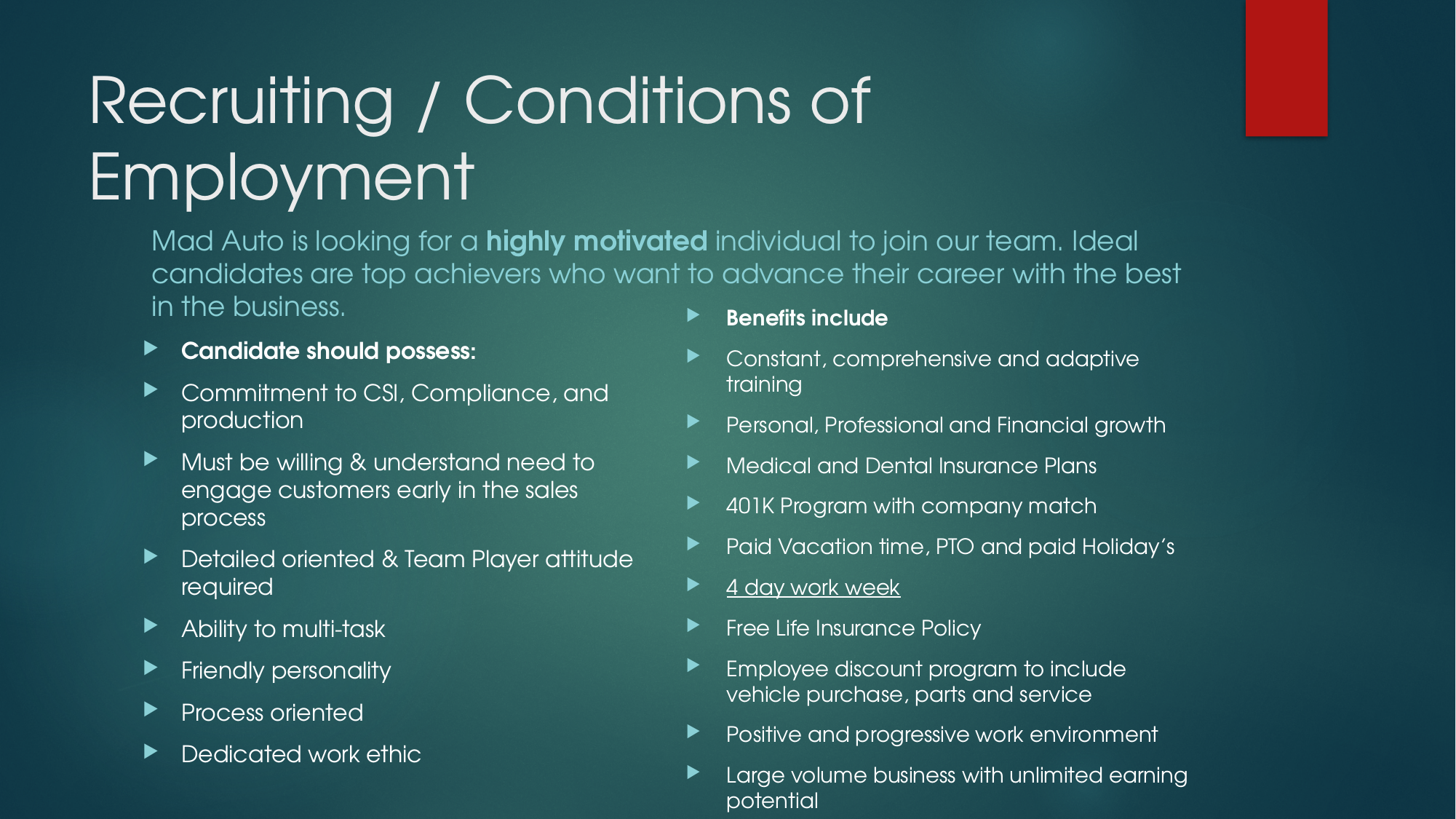

# Recruiting / Conditions of Employment
Mad Auto is looking for a highly motivated individual to join our team. Ideal candidates are top achievers who want to advance their career with the best in the business.
Benefits include
Constant, comprehensive and adaptive training
Personal, Professional and Financial growth
Medical and Dental Insurance Plans
401K Program with company match
Paid Vacation time, PTO and paid Holiday’s
4 day work week
Free Life Insurance Policy
Employee discount program to include vehicle purchase, parts and service
Positive and progressive work environment
Large volume business with unlimited earning potential
Candidate should possess:
Commitment to CSI, Compliance, and production
Must be willing & understand need to engage customers early in the sales process
Detailed oriented & Team Player attitude required
Ability to multi-task
Friendly personality
Process oriented
Dedicated work ethic